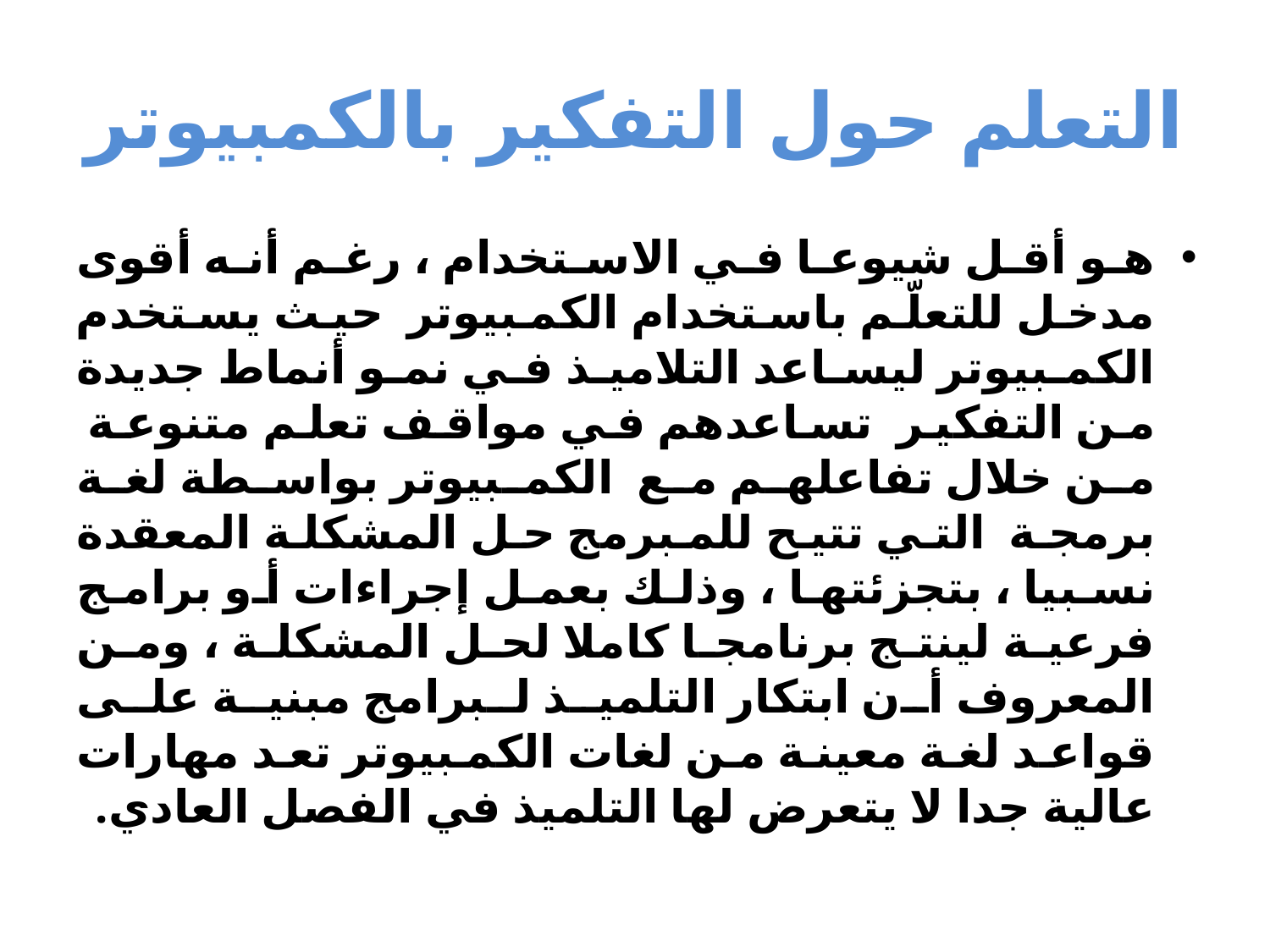

# التعلم حول التفكير بالكمبيوتر
هو أقل شيوعا في الاستخدام ، رغم أنه أقوى مدخل للتعلّم باستخدام الكمبيوتر  حيث يستخدم الكمبيوتر ليساعد التلاميذ في نمو أنماط جديدة من التفكير  تساعدهم في مواقف تعلم متنوعة  من خلال تفاعلهم مع  الكمبيوتر بواسطة لغة برمجة  التي تتيح للمبرمج حل المشكلة المعقدة نسبيا ، بتجزئتها ، وذلك بعمل إجراءات أو برامج فرعية لينتج برنامجا كاملا لحل المشكلة ، ومن المعروف أن ابتكار التلميذ لبرامج مبنية على قواعد لغة معينة من لغات الكمبيوتر تعد مهارات عالية جدا لا يتعرض لها التلميذ في الفصل العادي.